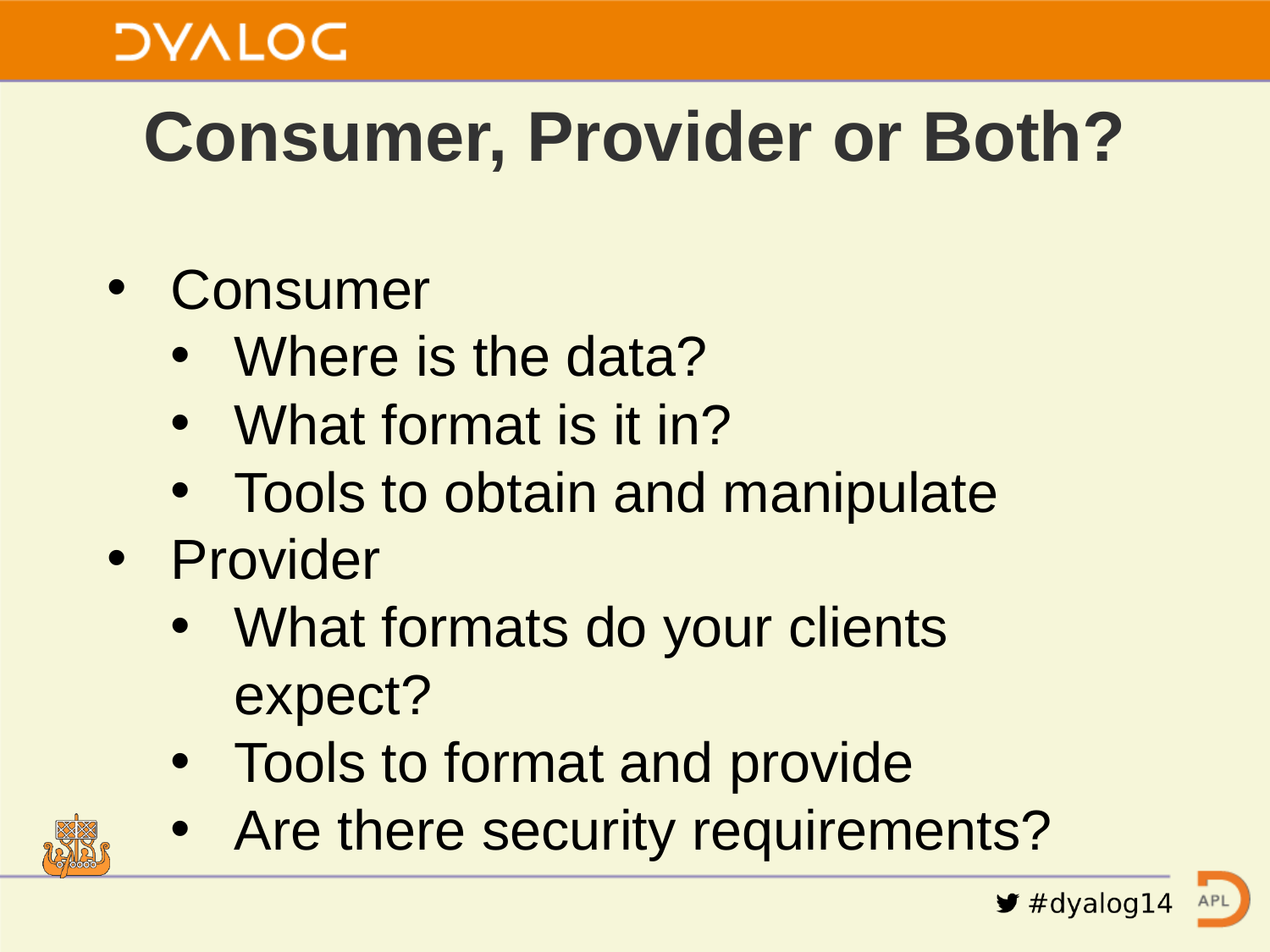

# Consumer, Provider or Both?
Consumer
Where is the data?
What format is it in?
Tools to obtain and manipulate
Provider
What formats do your clients expect?
Tools to format and provide
Are there security requirements?